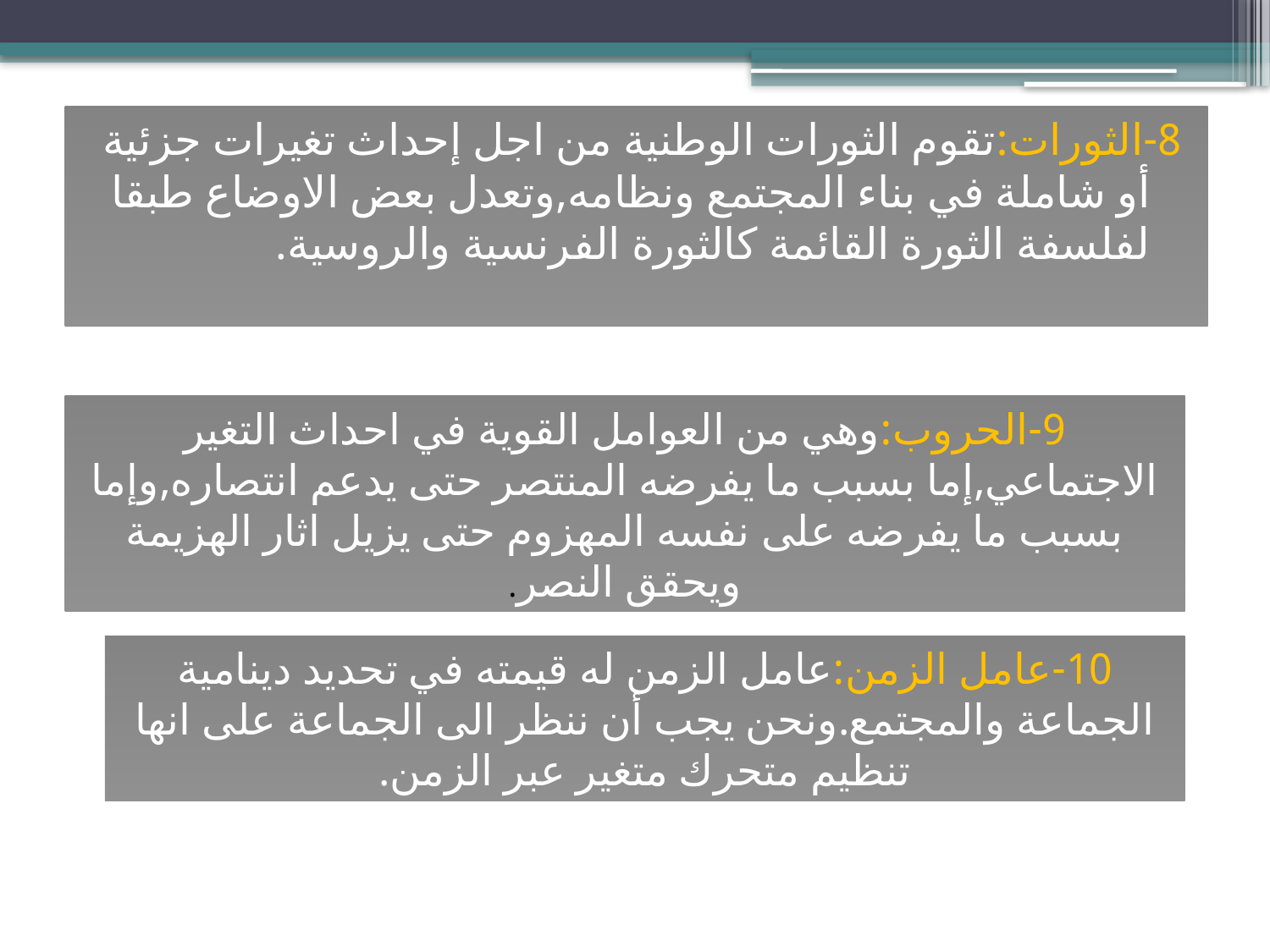

8-الثورات:تقوم الثورات الوطنية من اجل إحداث تغيرات جزئية أو شاملة في بناء المجتمع ونظامه,وتعدل بعض الاوضاع طبقا لفلسفة الثورة القائمة كالثورة الفرنسية والروسية.
9-الحروب:وهي من العوامل القوية في احداث التغير الاجتماعي,إما بسبب ما يفرضه المنتصر حتى يدعم انتصاره,وإما بسبب ما يفرضه على نفسه المهزوم حتى يزيل اثار الهزيمة ويحقق النصر.
10-عامل الزمن:عامل الزمن له قيمته في تحديد دينامية الجماعة والمجتمع.ونحن يجب أن ننظر الى الجماعة على انها تنظيم متحرك متغير عبر الزمن.